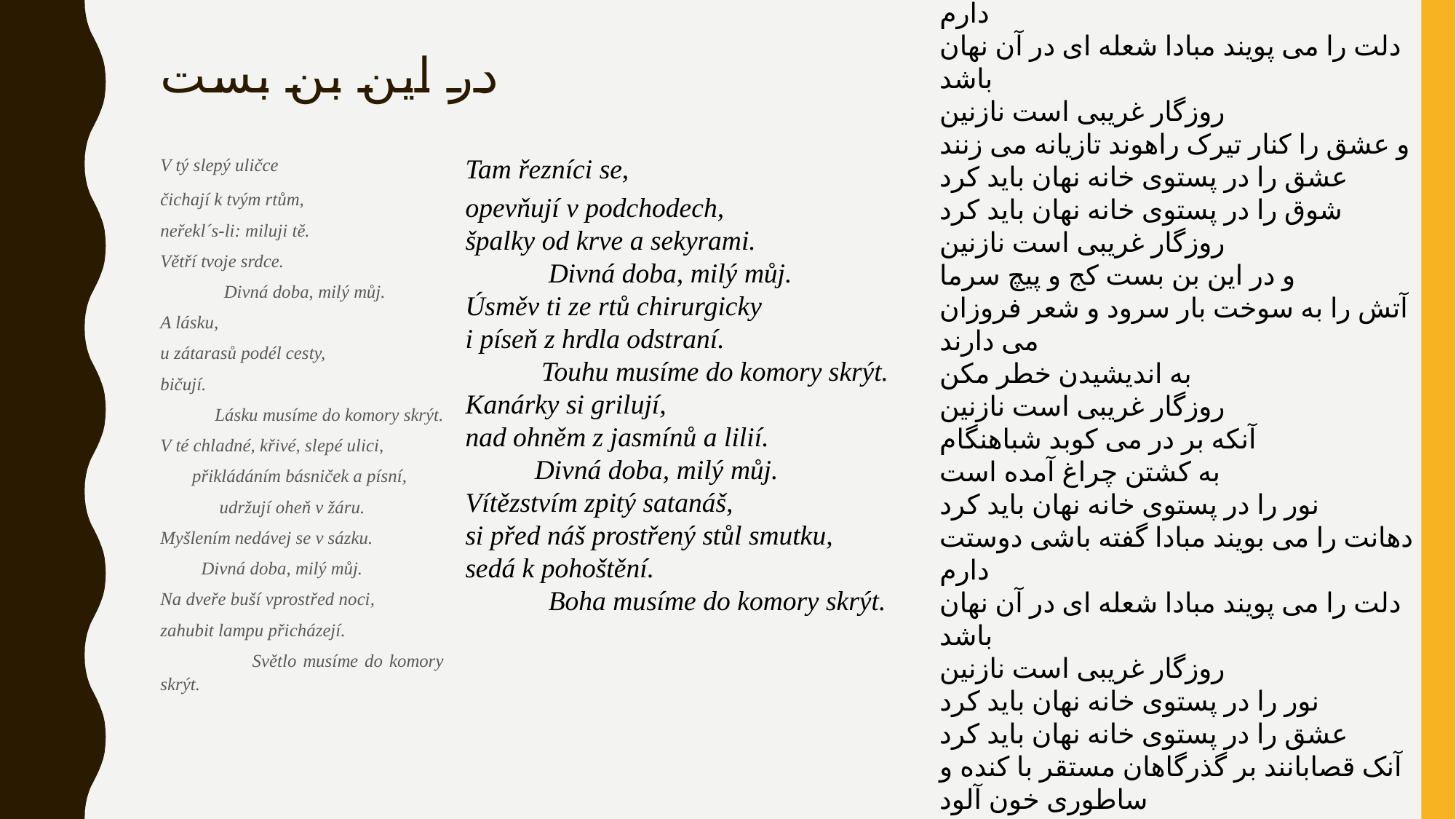

دهانت را می بویند مبادا گفته باشی دوستت دارم
دلت را می پویند مبادا شعله ای در آن نهان باشد
روزگار غریبی است نازنین
و عشق را کنار تیرک راهوند تازیانه می زنند
عشق را در پستوی خانه نهان باید کرد
شوق را در پستوی خانه نهان باید کرد
روزگار غریبی است نازنین
و در این بن بست کج و پیچ سرما
آتش را به سوخت بار سرود و شعر فروزان می دارند
به اندیشیدن خطر مکن
روزگار غریبی است نازنین
آنکه بر در می کوبد شباهنگام
به کشتن چراغ آمده است
نور را در پستوی خانه نهان باید کرد
دهانت را می بویند مبادا گفته باشی دوستت دارم
دلت را می پویند مبادا شعله ای در آن نهان باشد
روزگار غریبی است نازنین
نور را در پستوی خانه نهان باید کرد
عشق را در پستوی خانه نهان باید کرد
آنک قصابانند بر گذرگاهان مستقر با کنده و ساطوری خون آلود
و تبسم را بر لبها جراحی می کنند
و ترانه را بر دهان
کباب قناری بر آتش سوسن و یاس
شوق را در پستوی خانه نهان باید کرد
ابلیس پیروز مست سور عزای ما را بر سفره نشسته است
خدای را در پستوی خانه نهان باید کرد
خدای را در پستوی خانه نهان باید کرد
# در این بن بست
V tý slepý uličce
čichají k tvým rtům,
neřekl´s-li: miluji tě.
Větří tvoje srdce.
              Divná doba, milý můj.
A lásku,
u zátarasů podél cesty,
bičují.
            Lásku musíme do komory skrýt.
V té chladné, křivé, slepé ulici,
       přikládáním básniček a písní,
             udržují oheň v žáru.
Myšlením nedávej se v sázku.
         Divná doba, milý můj.
Na dveře buší vprostřed noci,
zahubit lampu přicházejí.
              Světlo musíme do komory skrýt.

Tam řezníci se,
opevňují v podchodech,
špalky od krve a sekyrami.
            Divná doba, milý můj.
Úsměv ti ze rtů chirurgicky
i píseň z hrdla odstraní.
           Touhu musíme do komory skrýt.
Kanárky si grilují,
nad ohněm z jasmínů a lilií.
          Divná doba, milý můj.
Vítězstvím zpitý satanáš,
si před náš prostřený stůl smutku,
sedá k pohoštění.
            Boha musíme do komory skrýt.